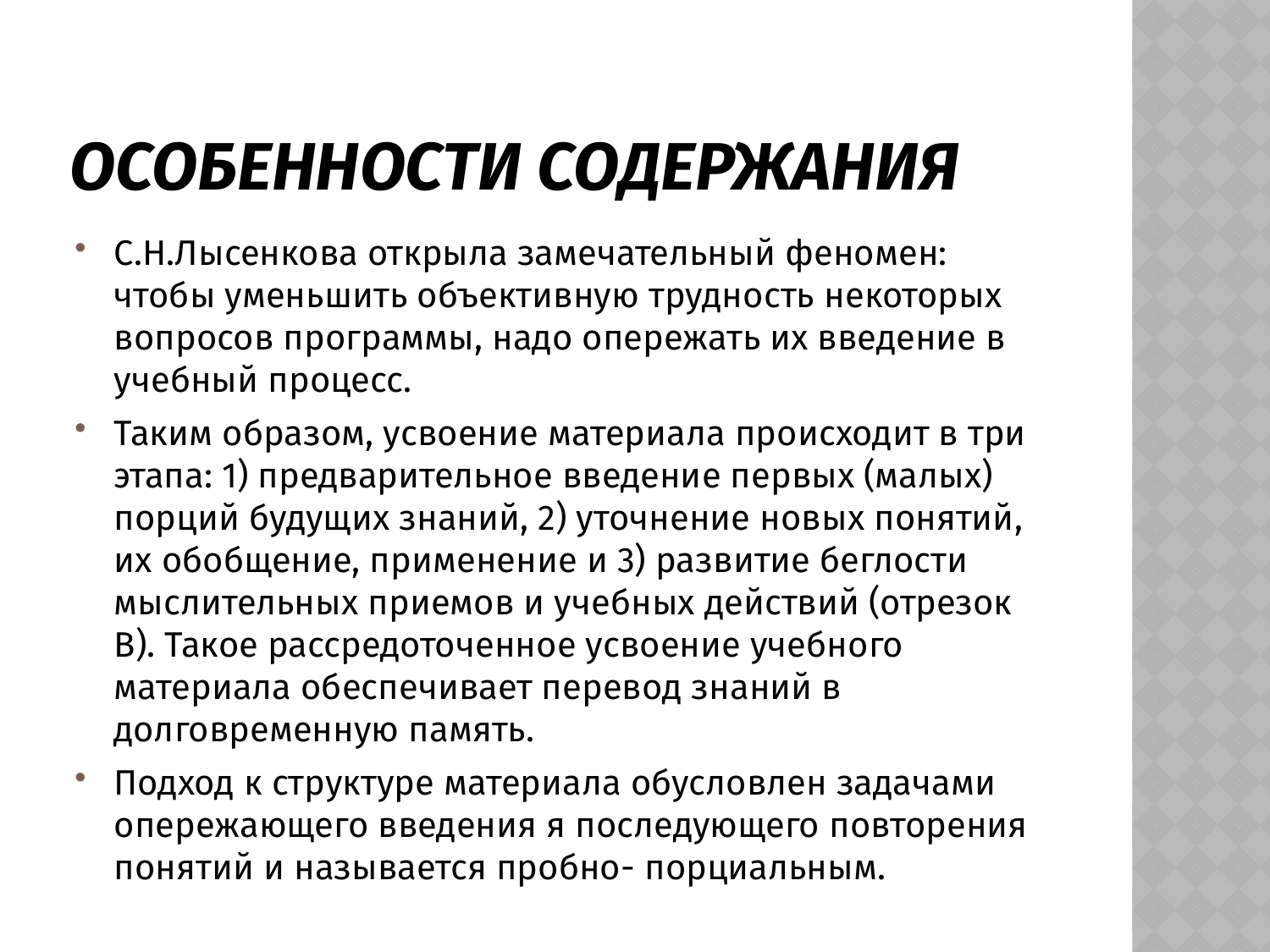

# Особенности содержания
С.Н.Лысенкова открыла замечательный феномен: чтобы уменьшить объективную трудность некоторых вопросов программы, надо опережать их введение в учебный процесс.
Таким образом, усвоение материала происходит в три этапа: 1) предварительное введение первых (малых) порций будущих знаний, 2) уточнение новых понятий, их обобщение, применение и 3) развитие беглости мыслительных приемов и учебных действий (отрезок В). Такое рассредоточенное усвоение учебного материала обеспечивает перевод знаний в долговременную память.
Подход к структуре материала обусловлен задачами опережающего введения я последующего повторения понятий и называется пробно- порциальным.